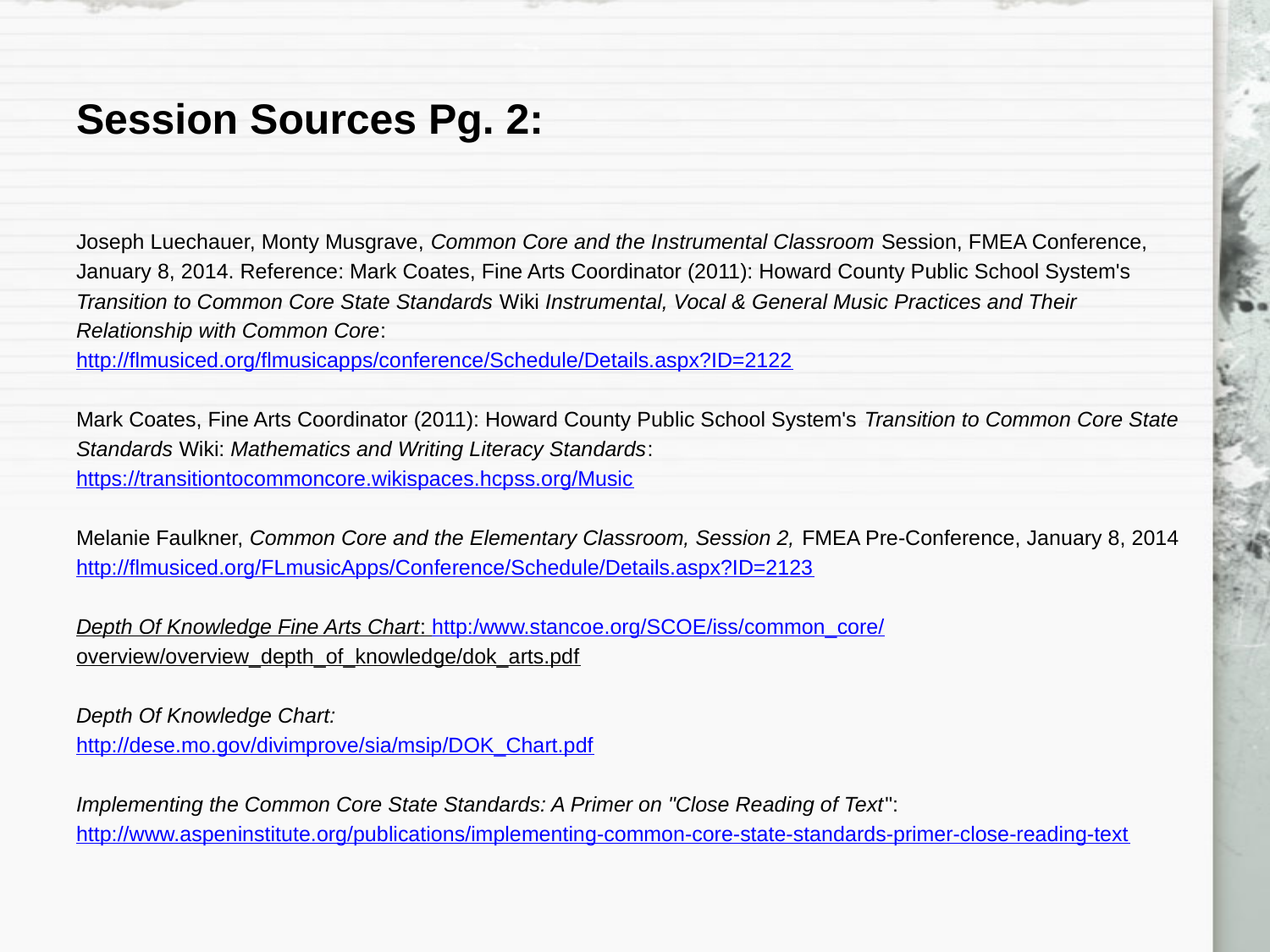

# Session Sources Pg. 2:
Joseph Luechauer, Monty Musgrave, Common Core and the Instrumental Classroom Session, FMEA Conference,
January 8, 2014. Reference: Mark Coates, Fine Arts Coordinator (2011): Howard County Public School System's
Transition to Common Core State Standards Wiki Instrumental, Vocal & General Music Practices and Their
Relationship with Common Core:
http://flmusiced.org/flmusicapps/conference/Schedule/Details.aspx?ID=2122

Mark Coates, Fine Arts Coordinator (2011): Howard County Public School System's Transition to Common Core State
Standards Wiki: Mathematics and Writing Literacy Standards:
https://transitiontocommoncore.wikispaces.hcpss.org/Music

Melanie Faulkner, Common Core and the Elementary Classroom, Session 2, FMEA Pre-Conference, January 8, 2014
http://flmusiced.org/FLmusicApps/Conference/Schedule/Details.aspx?ID=2123

Depth Of Knowledge Fine Arts Chart: http:/www.stancoe.org/SCOE/iss/common_core/
overview/overview_depth_of_knowledge/dok_arts.pdf

Depth Of Knowledge Chart:
http://dese.mo.gov/divimprove/sia/msip/DOK_Chart.pdf

Implementing the Common Core State Standards: A Primer on "Close Reading of Text":
http://www.aspeninstitute.org/publications/implementing-common-core-state-standards-primer-close-reading-text